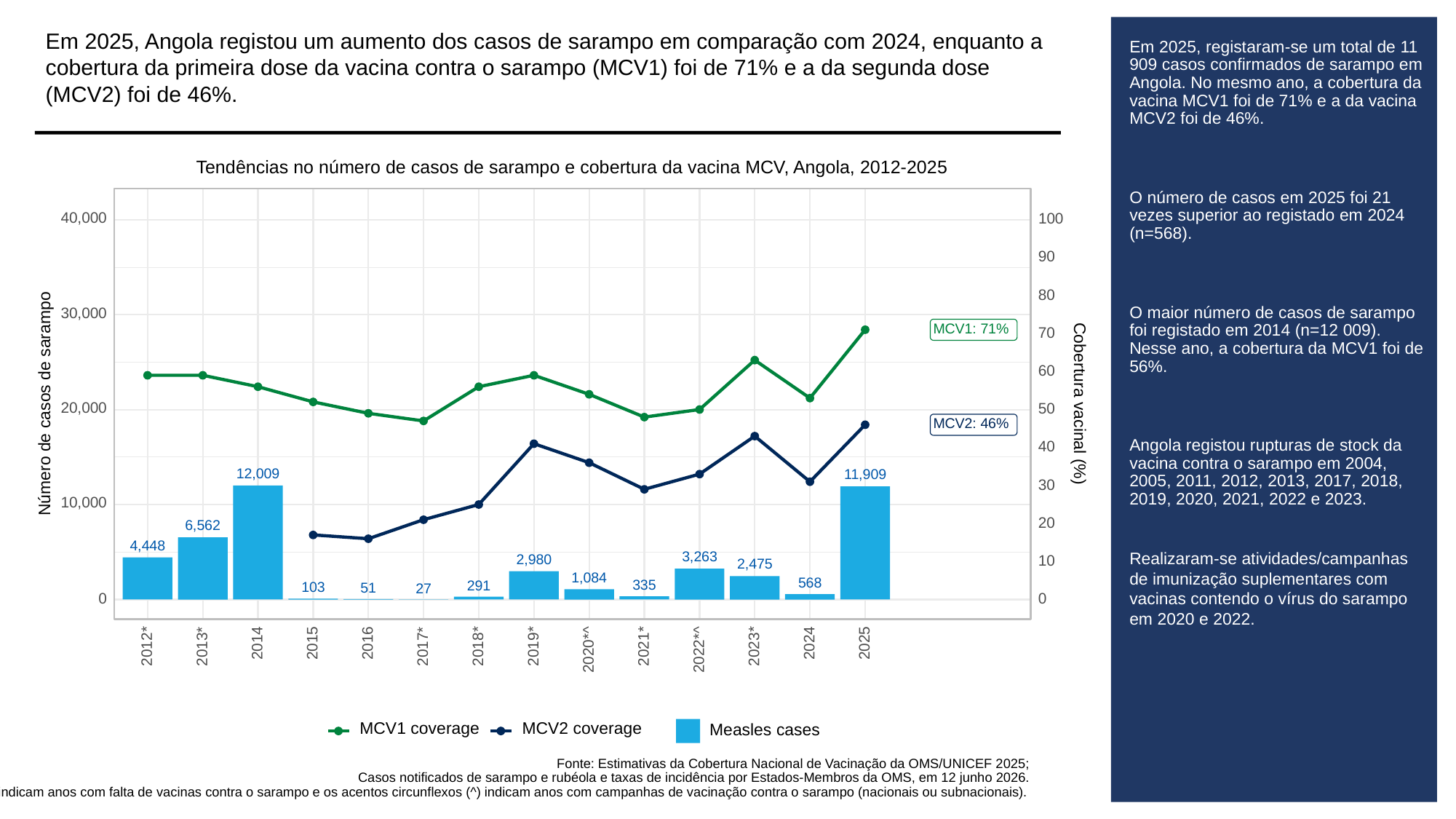

Em 2025, Angola registou um aumento dos casos de sarampo em comparação com 2024, enquanto a cobertura da primeira dose da vacina contra o sarampo (MCV1) foi de 71% e a da segunda dose (MCV2) foi de 46%.
# Em 2025, registaram-se um total de 11 909 casos confirmados de sarampo em Angola. No mesmo ano, a cobertura da vacina MCV1 foi de 71% e a da vacina MCV2 foi de 46%.

O número de casos em 2025 foi 21 vezes superior ao registado em 2024 (n=568).

O maior número de casos de sarampo foi registado em 2014 (n=12 009). Nesse ano, a cobertura da MCV1 foi de 56%.

Angola registou rupturas de stock da vacina contra o sarampo em 2004, 2005, 2011, 2012, 2013, 2017, 2018, 2019, 2020, 2021, 2022 e 2023.

Realizaram-se atividades/campanhas de imunização suplementares com vacinas contendo o vírus do sarampo em 2020 e 2022.

Tendências no número de casos de sarampo e cobertura da vacina MCV, Angola, 2012-2025

40,000
100

90

80
30,000

MCV1: 71%

70

60

Cobertura vacinal (%)
Número de casos de sarampo

20,000
50

MCV2: 46%

40

12,009
11,909

30

10,000

20
6,562

4,448
3,263

2,980
10

2,475

1,084

568
335
291
103
51
27

0
0

2014
2015
2016
2024
2025
2013*
2023*
2012*
2017*
2018*
2019*
2021*
2020*^
2022*^

MCV1 coverage
MCV2 coverage
Measles cases

Fonte: Estimativas da Cobertura Nacional de Vacinação da OMS/UNICEF 2025;
Casos notificados de sarampo e rubéola e taxas de incidência por Estados-Membros da OMS, em 12 junho 2026.
Dados provisórios baseados em dados mensais notificados à OMS (Genebra) em 12 junho 2026.\ nNota: Os asteriscos (*) indicam anos com falta de vacinas contra o sarampo e os acentos circunflexos (^) indicam anos com campanhas de vacinação contra o sarampo (nacionais ou subnacionais).